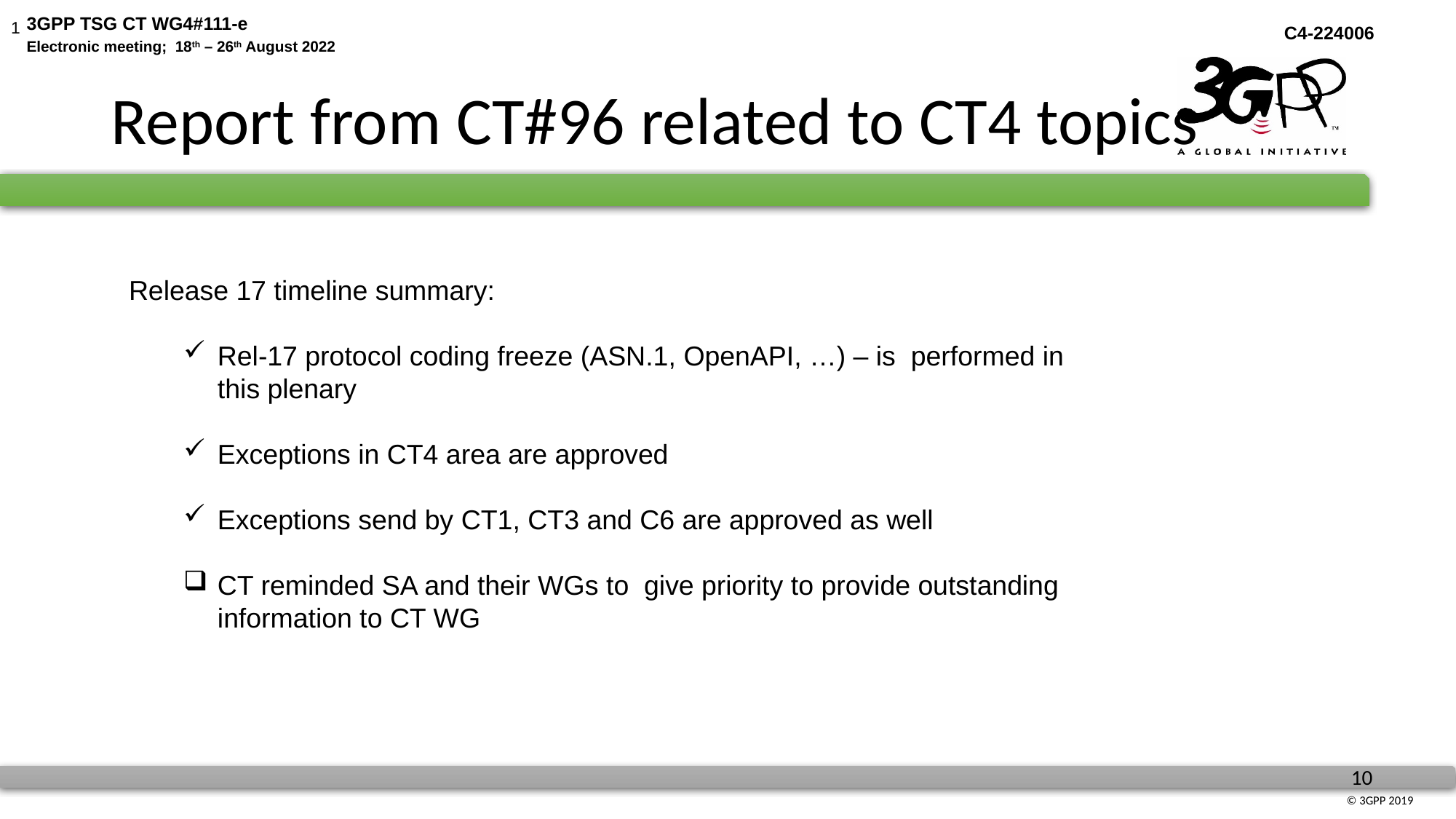

1
# Report from CT#96 related to CT4 topics
Release 17 timeline summary:

Rel-17 protocol coding freeze (ASN.1, OpenAPI, …) – is  performed in this plenary

Exceptions in CT4 area are approved

Exceptions send by CT1, CT3 and C6 are approved as well

CT reminded SA and their WGs to  give priority to provide outstanding  information to CT WG